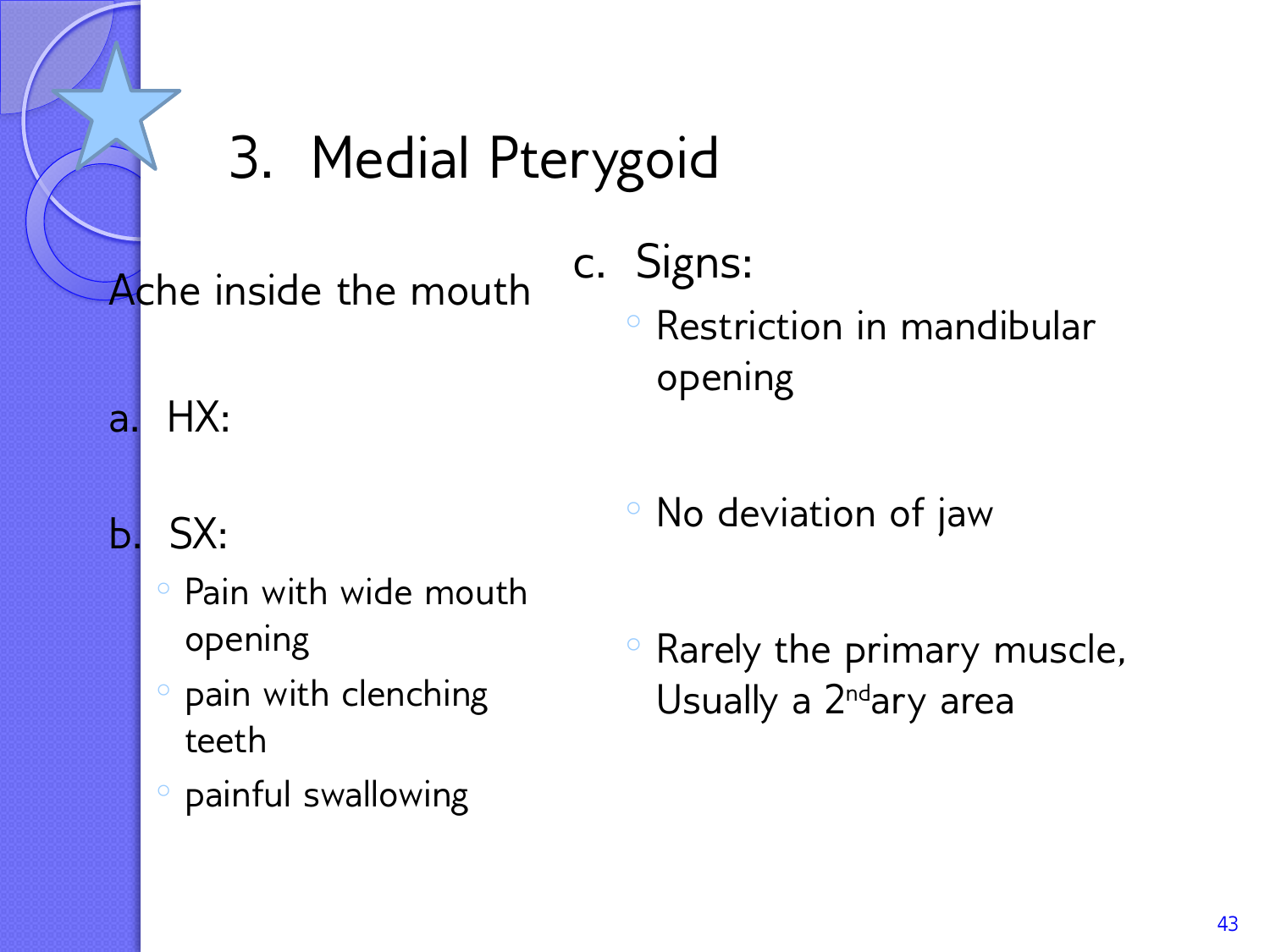

# 3.  Medial Pterygoid

c.  Signs:
Restriction in mandibular opening

No deviation of jaw

Rarely the primary muscle, Usually a 2ndary area
Ache inside the mouth

a.  HX:
b.  SX:
Pain with wide mouth opening
pain with clenching teeth
painful swallowing
43